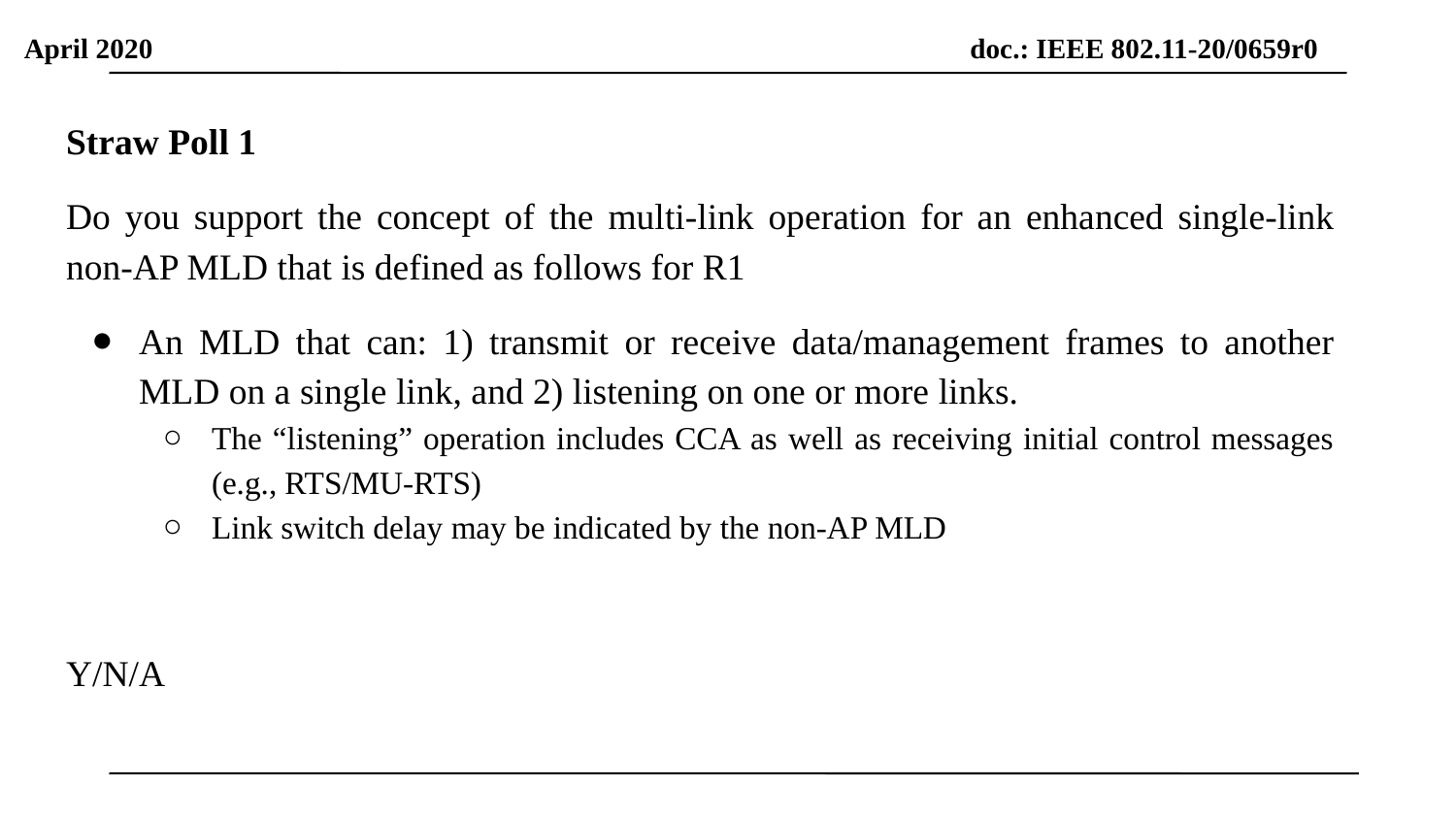

Straw Poll 1
Do you support the concept of the multi-link operation for an enhanced single-link non-AP MLD that is defined as follows for R1
An MLD that can: 1) transmit or receive data/management frames to another MLD on a single link, and 2) listening on one or more links.
The “listening” operation includes CCA as well as receiving initial control messages (e.g., RTS/MU-RTS)
Link switch delay may be indicated by the non-AP MLD

Y/N/A